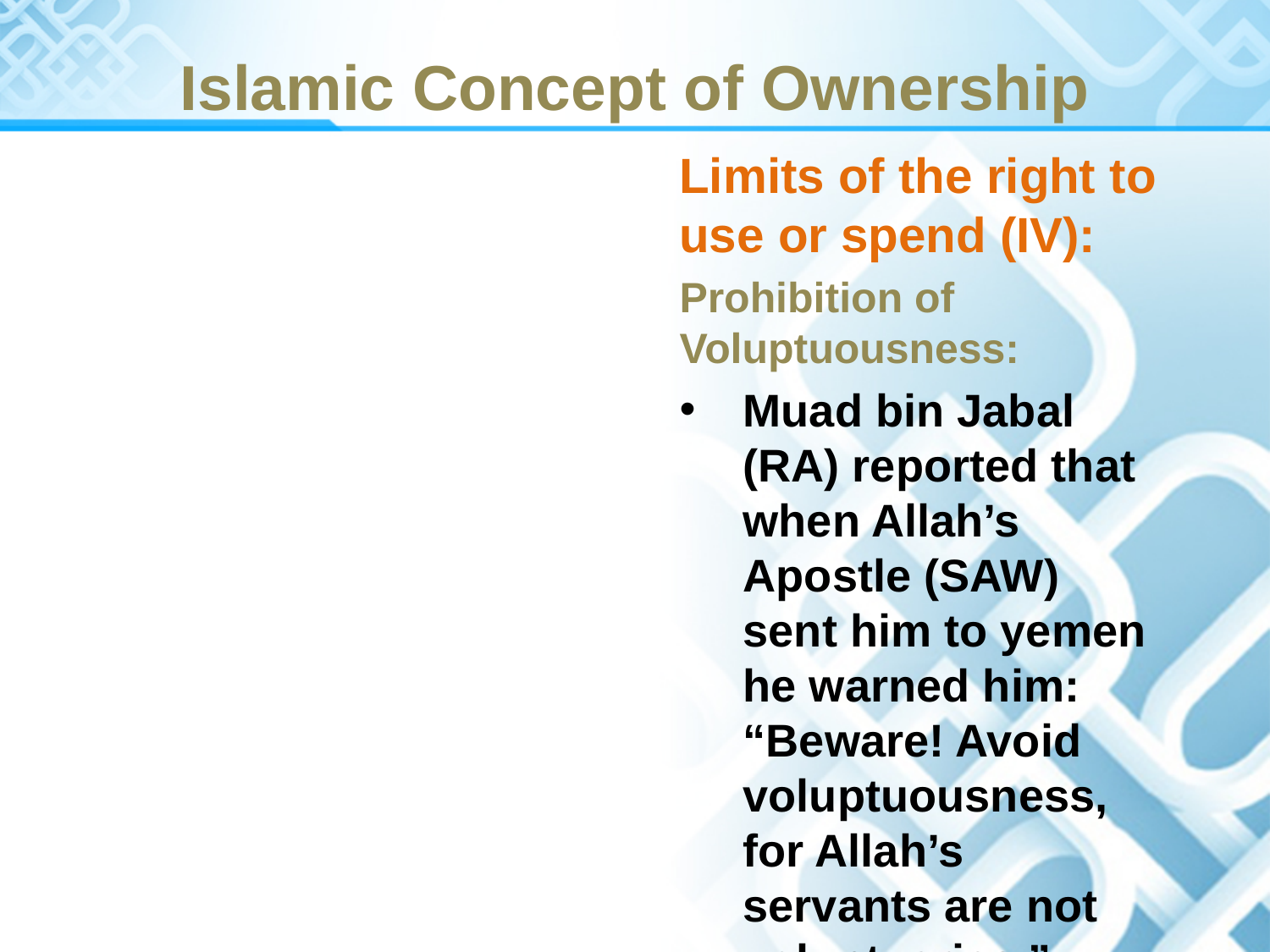

Islamic Concept of Ownership
Limits of the right to use or spend (IV):
Prohibition of Voluptuousness:
Muad bin Jabal (RA) reported that when Allah’s Apostle (SAW) sent him to yemen he warned him: “Beware! Avoid voluptuousness, for Allah’s servants are not voluptuaries.” (Mishkat-al-Masabih)